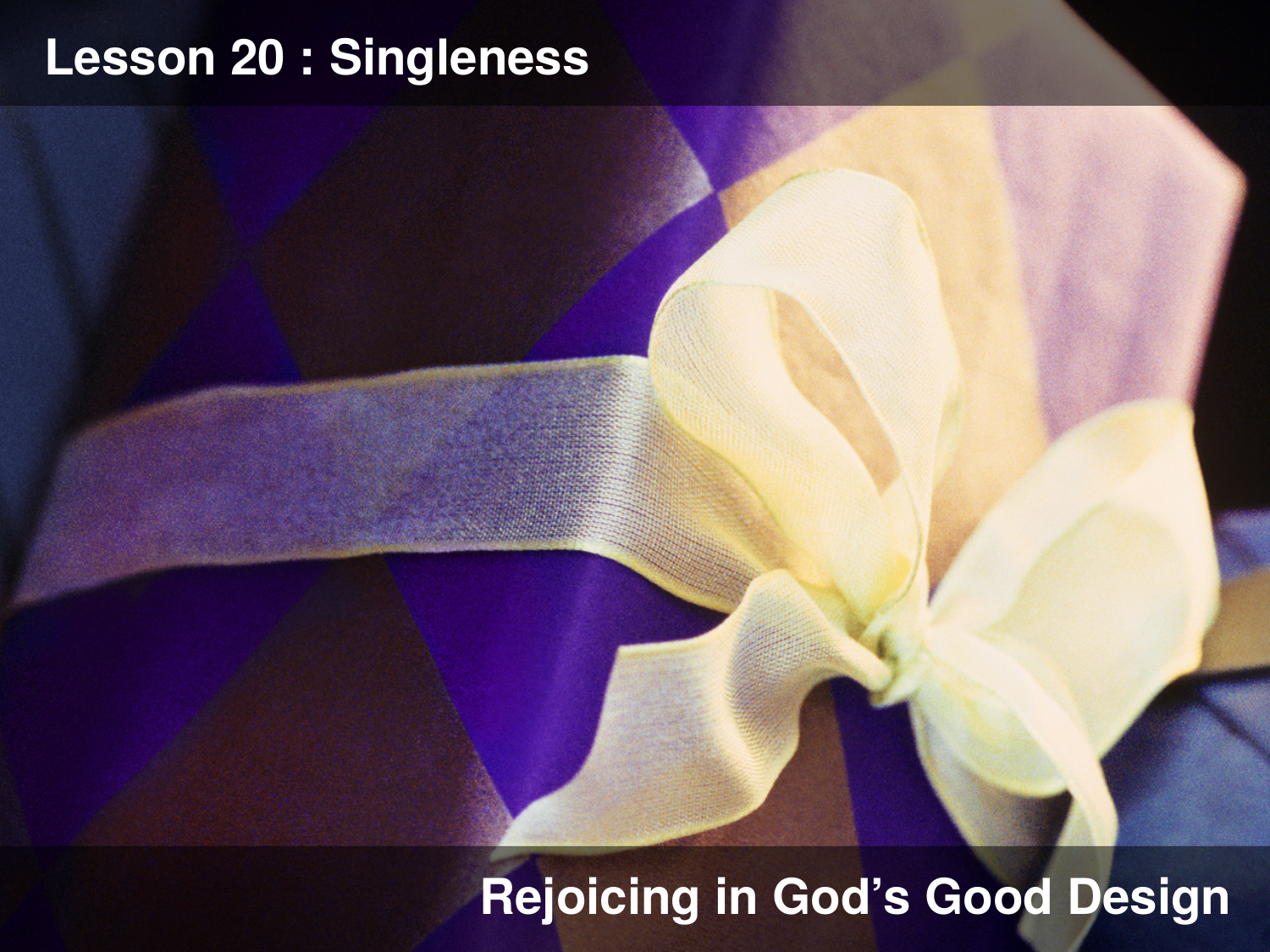

Lesson 20 : Singleness
Rejoicing in God’s Good Design